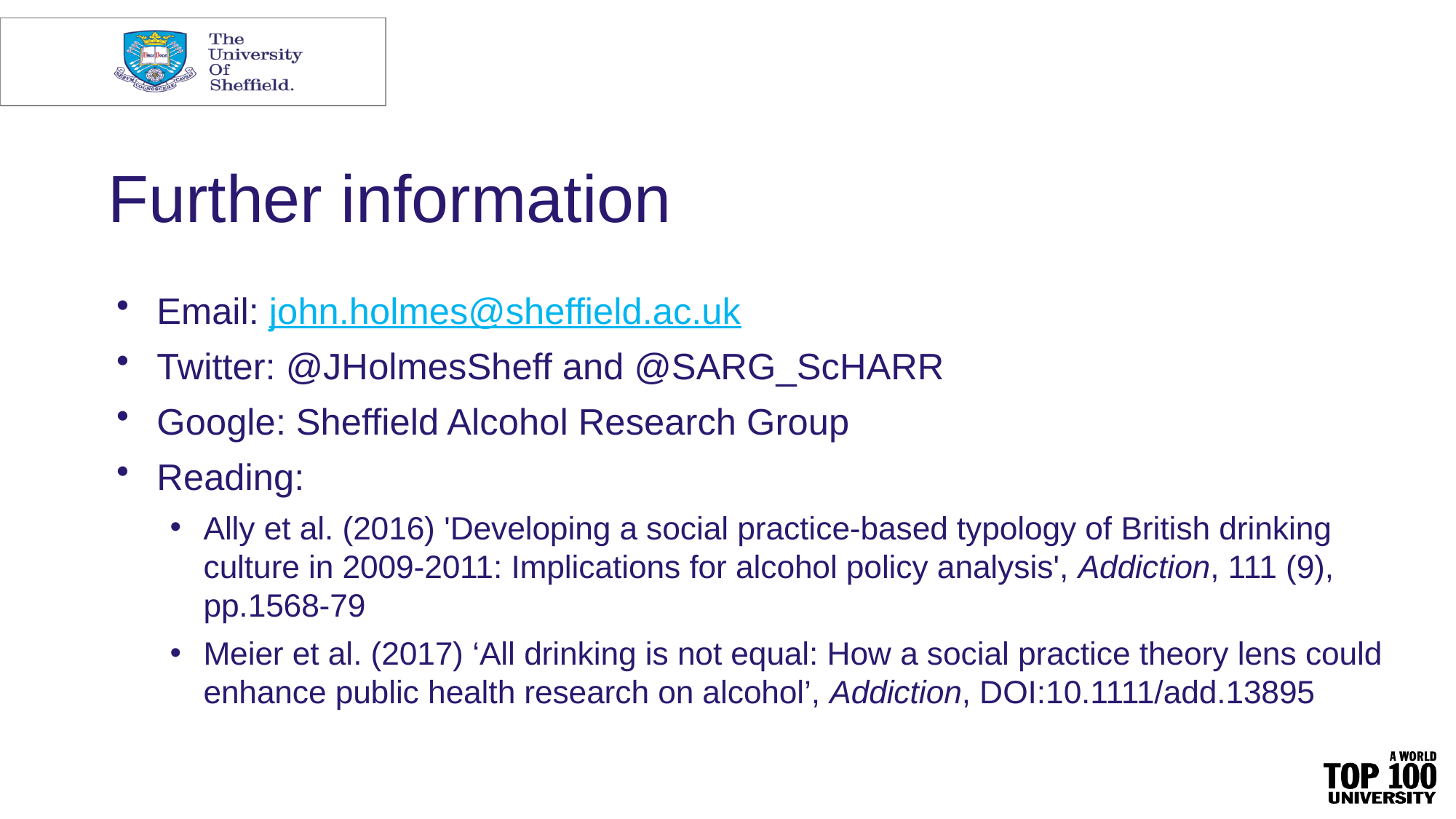

# Further information
Email: john.holmes@sheffield.ac.uk
Twitter: @JHolmesSheff and @SARG_ScHARR
Google: Sheffield Alcohol Research Group
Reading:
Ally et al. (2016) 'Developing a social practice-based typology of British drinking culture in 2009-2011: Implications for alcohol policy analysis', Addiction, 111 (9), pp.1568-79
Meier et al. (2017) ‘All drinking is not equal: How a social practice theory lens could enhance public health research on alcohol’, Addiction, DOI:10.1111/add.13895